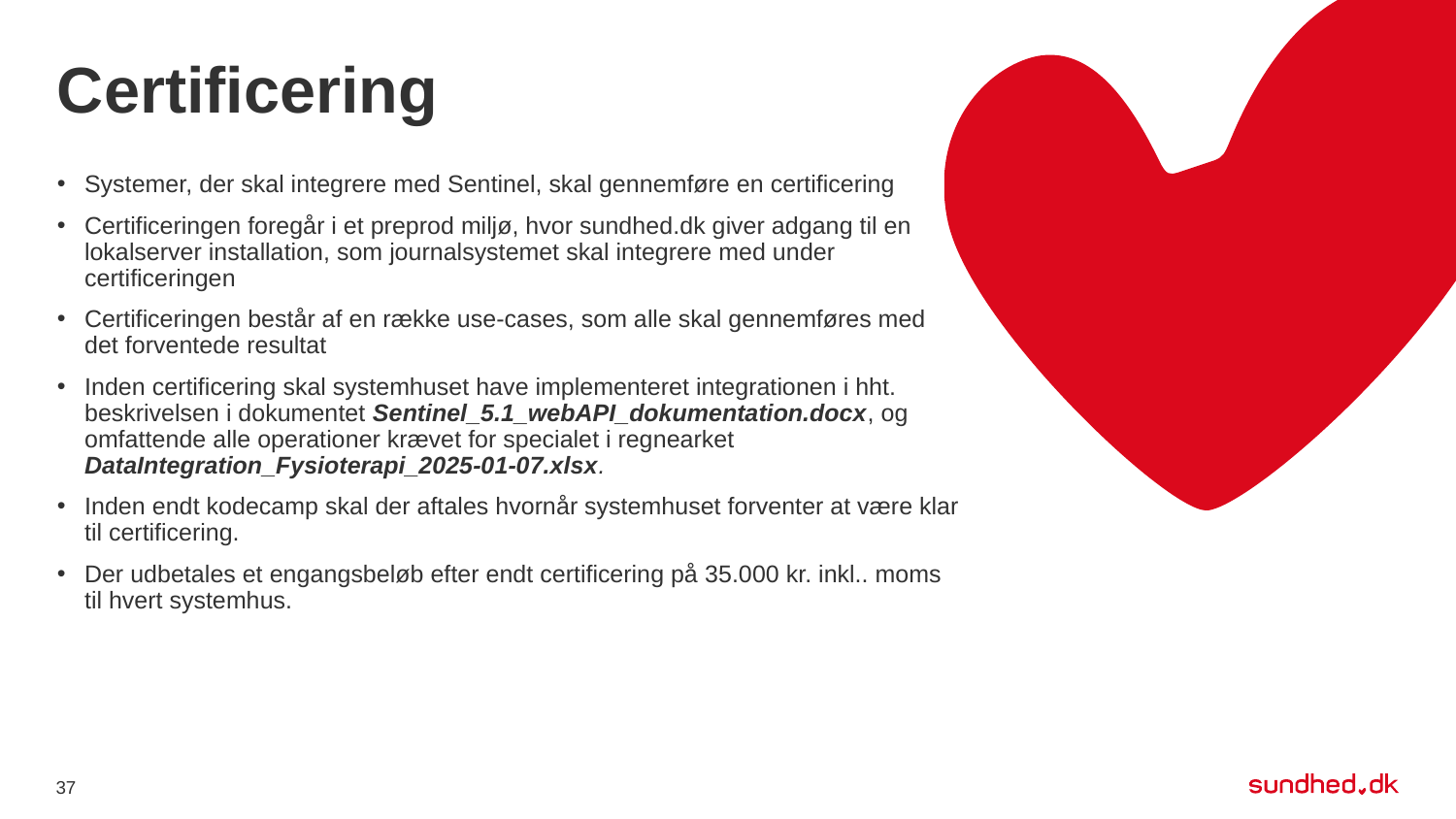

# Certificering
Systemer, der skal integrere med Sentinel, skal gennemføre en certificering
Certificeringen foregår i et preprod miljø, hvor sundhed.dk giver adgang til en lokalserver installation, som journalsystemet skal integrere med under certificeringen
Certificeringen består af en række use-cases, som alle skal gennemføres med det forventede resultat
Inden certificering skal systemhuset have implementeret integrationen i hht. beskrivelsen i dokumentet Sentinel_5.1_webAPI_dokumentation.docx, og omfattende alle operationer krævet for specialet i regnearket DataIntegration_Fysioterapi_2025-01-07.xlsx.
Inden endt kodecamp skal der aftales hvornår systemhuset forventer at være klar til certificering.
Der udbetales et engangsbeløb efter endt certificering på 35.000 kr. inkl.. moms til hvert systemhus.